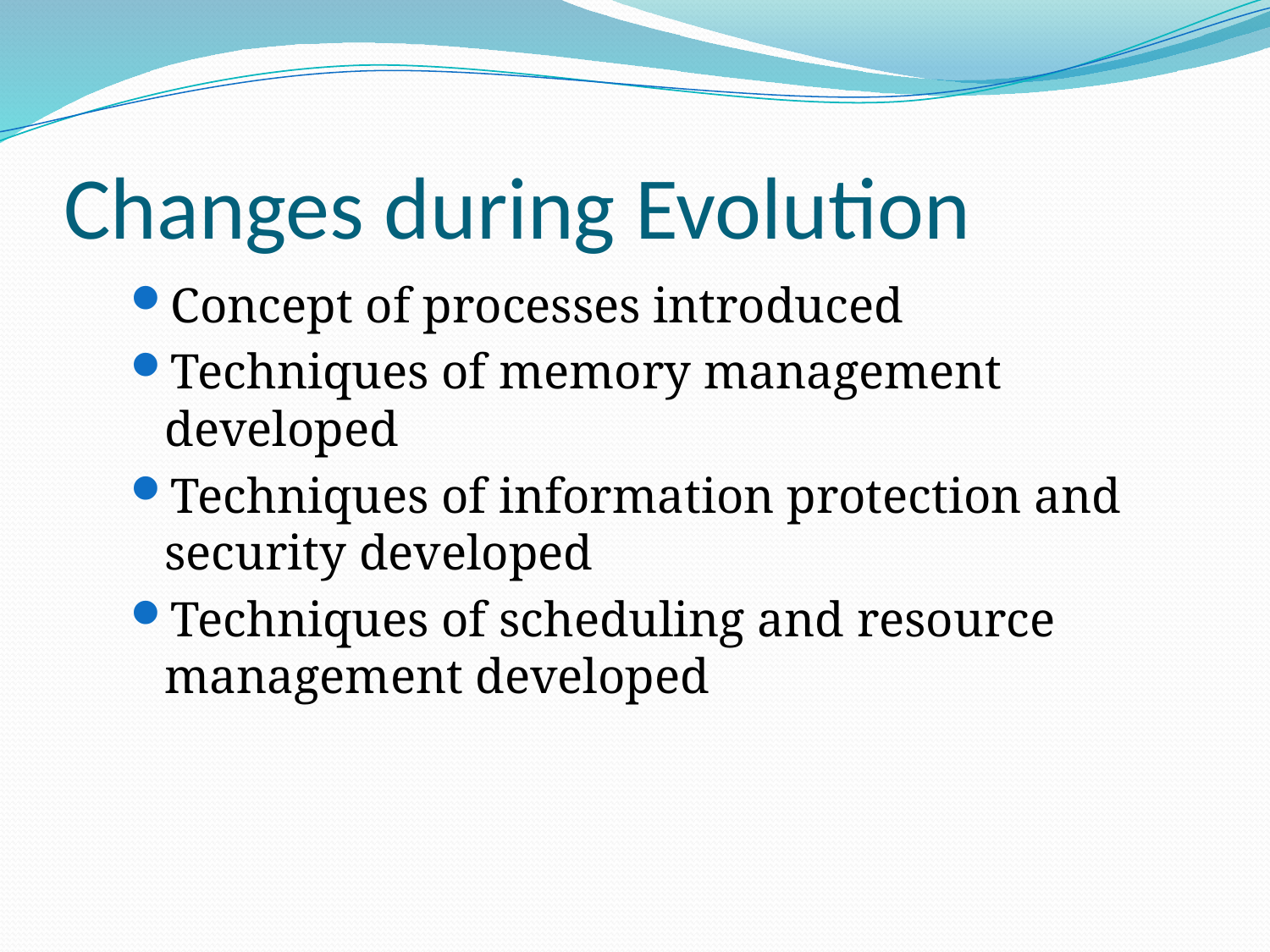

# Changes during Evolution
Concept of processes introduced
Techniques of memory management developed
Techniques of information protection and security developed
Techniques of scheduling and resource management developed